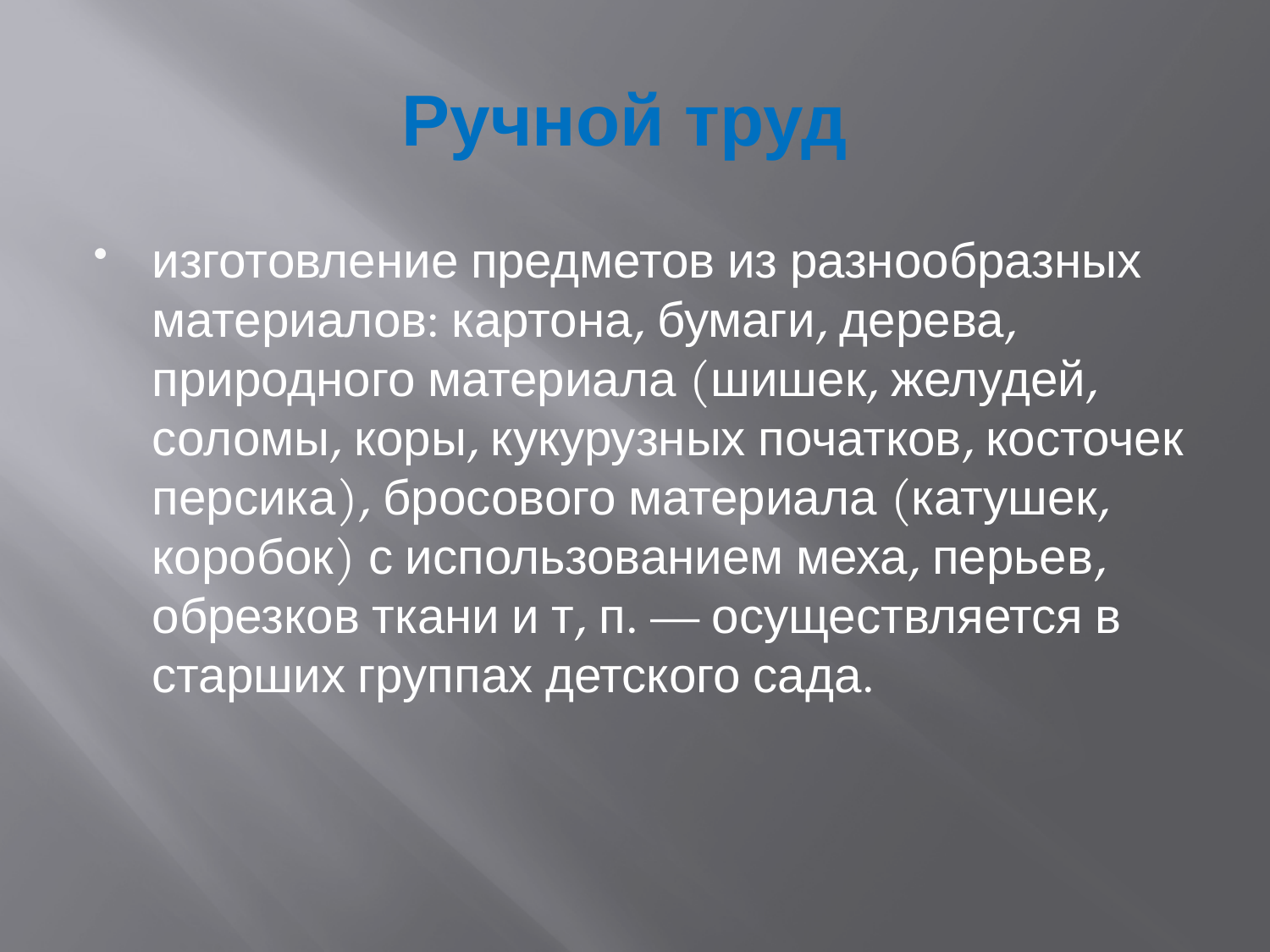

# Ручной труд
изготовление предметов из разнообразных материалов: картона, бумаги, дерева, природного материала (шишек, желудей, соломы, коры, кукурузных початков, косточек персика), бросового материала (катушек, коробок) с использованием меха, перьев, обрезков ткани и т, п. — осуществляется в старших группах детского сада.